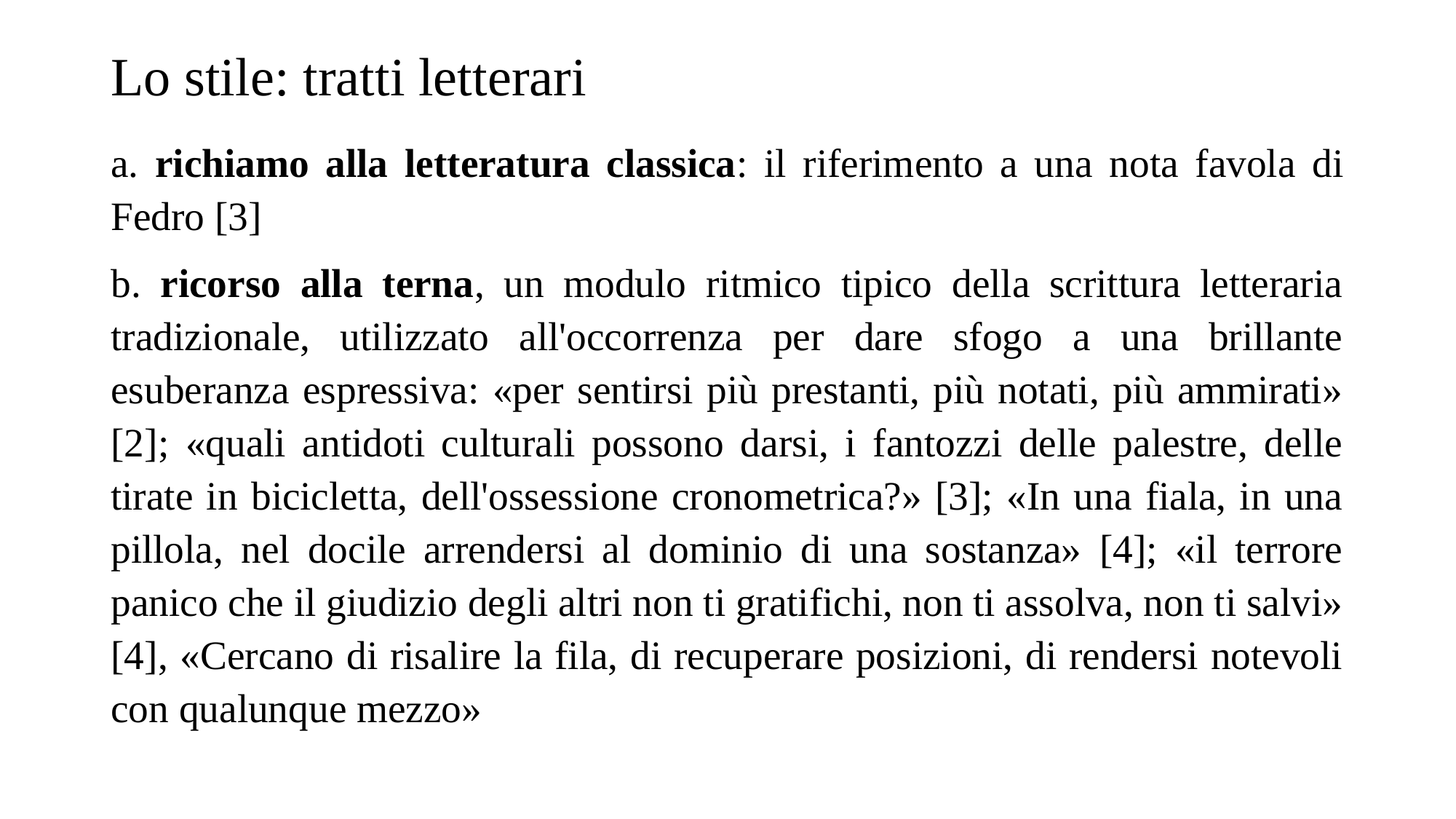

# Lo stile: tratti letterari
a. richiamo alla letteratura classica: il riferimento a una nota favola di Fedro [3]
b. ricorso alla terna, un modulo ritmico tipico della scrittura letteraria tradizionale, utilizzato all'occorrenza per dare sfogo a una brillante esuberanza espressiva: «per sentirsi più prestanti, più notati, più ammirati» [2]; «quali antidoti culturali possono darsi, i fantozzi delle palestre, delle tirate in bicicletta, dell'ossessione cronometrica?» [3]; «In una fiala, in una pillola, nel docile arrendersi al dominio di una sostanza» [4]; «il terrore panico che il giudizio degli altri non ti gratifichi, non ti assolva, non ti salvi» [4], «Cercano di risalire la fila, di recuperare posizioni, di rendersi notevoli con qualunque mezzo»